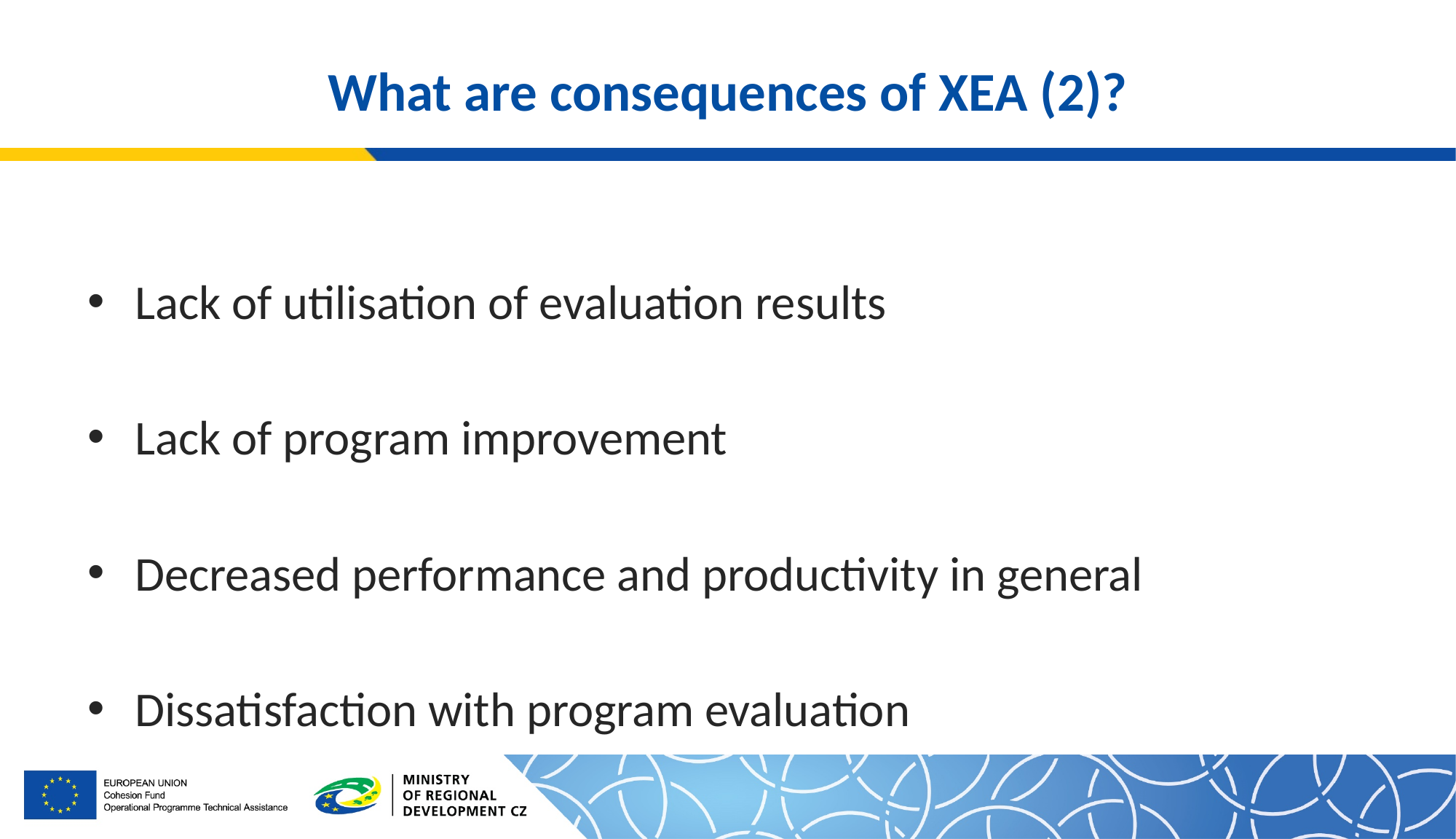

# What are consequences of XEA (2)?

Lack of utilisation of evaluation results

Lack of program improvement

Decreased performance and productivity in general

Dissatisfaction with program evaluation